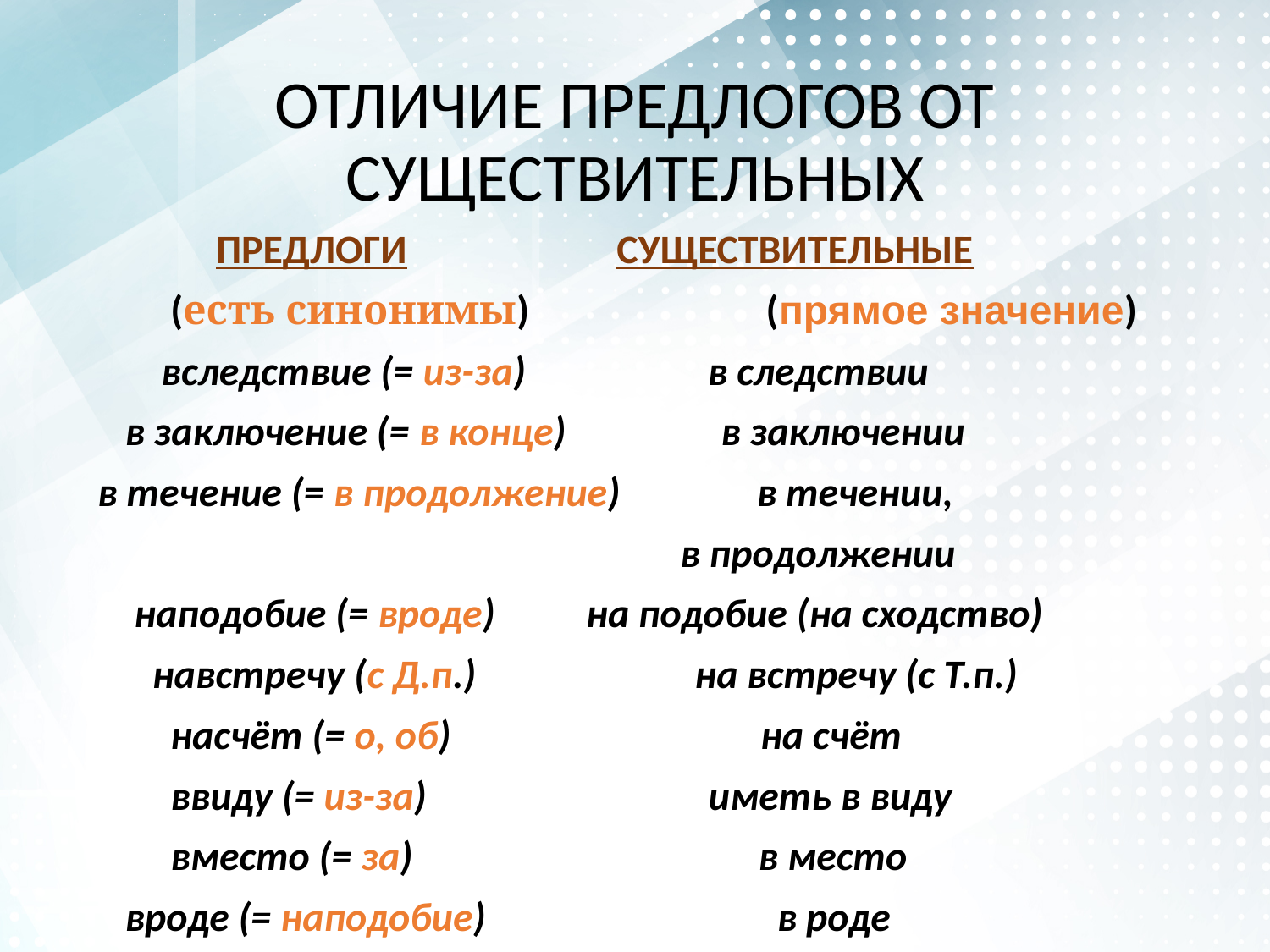

# ОТЛИЧИЕ ПРЕДЛОГОВ ОТ СУЩЕСТВИТЕЛЬНЫХ
             ПРЕДЛОГИ                       СУЩЕСТВИТЕЛЬНЫЕ
        (есть синонимы)                          (прямое значение)
       вследствие (= из-за)                    в следствии
   в заключение (= в конце)                 в заключении
в течение (= в продолжение)               в течении,
                                                                в продолжении
    наподобие (= вроде)          на подобие (на сходство)
      навстречу (с Д.п.)                        на встречу (с Т.п.)
        насчёт (= о, об)                                  на счёт
        ввиду (= из-за)                               иметь в виду
        вместо (= за)                                      в место
   вроде (= наподобие)                                в роде